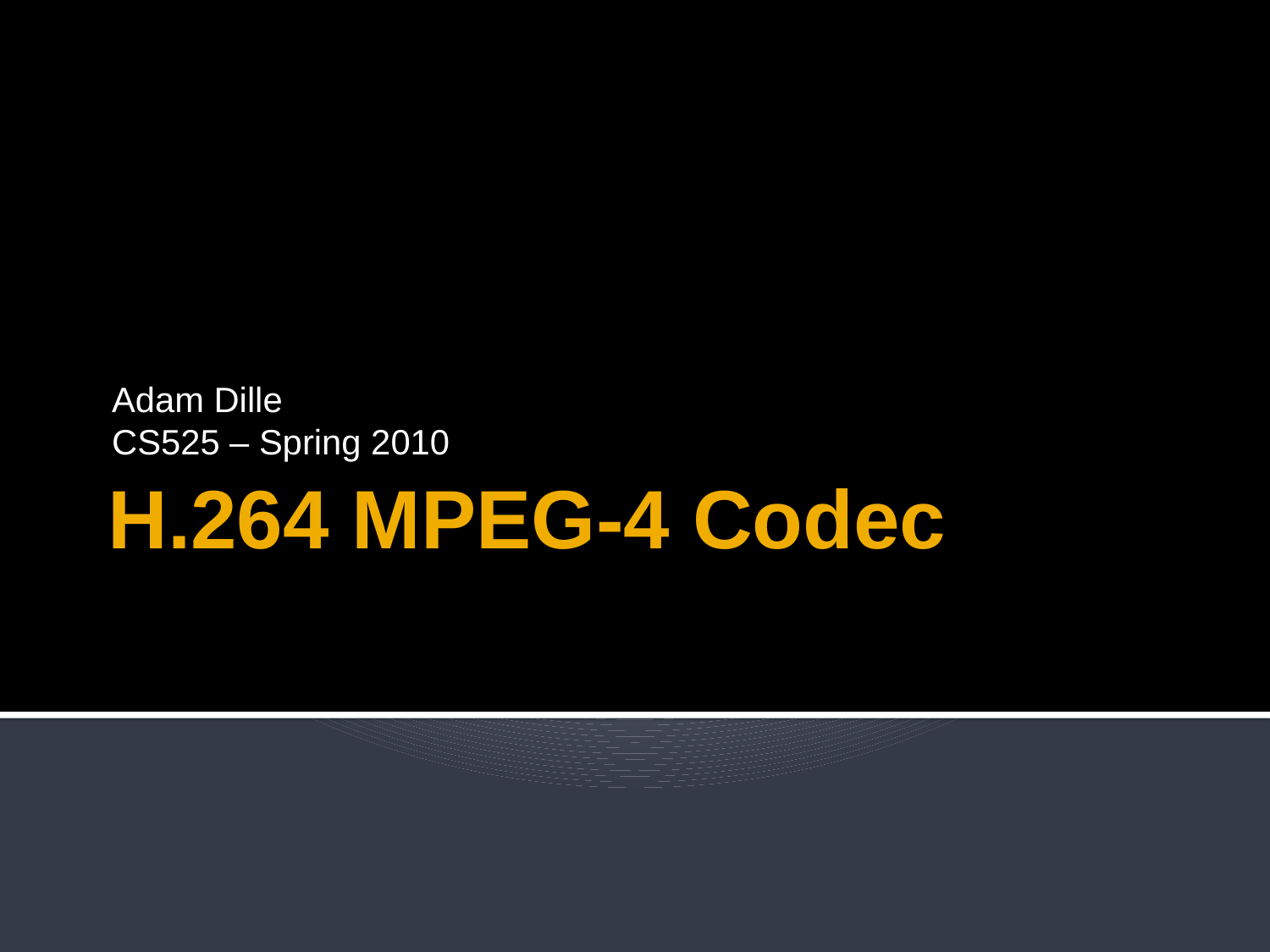

Adam Dille
CS525 – Spring 2010
# H.264 MPEG-4 Codec